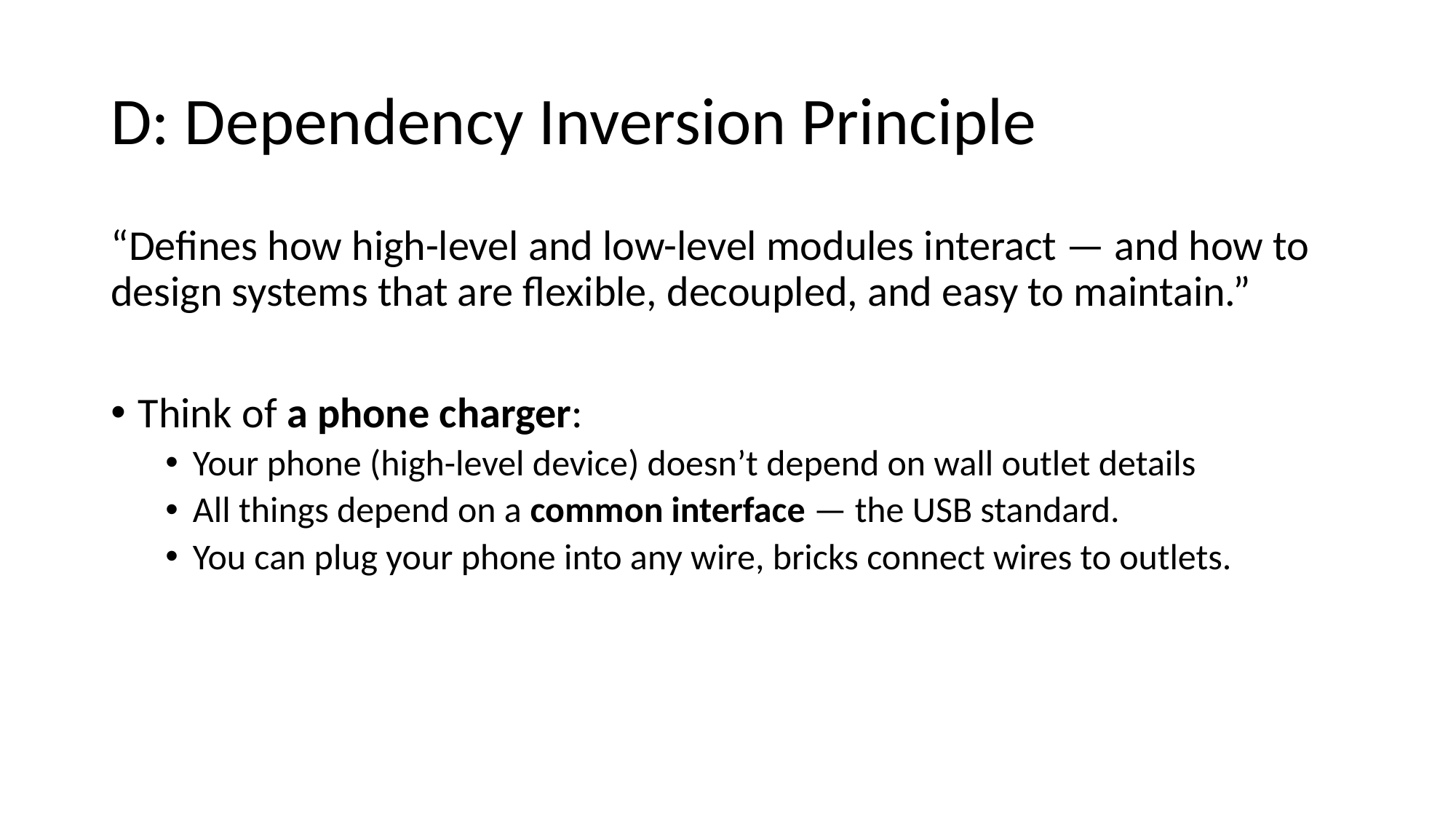

# D: Dependency Inversion Principle
“Defines how high-level and low-level modules interact — and how to design systems that are flexible, decoupled, and easy to maintain.”

Think of a phone charger:
Your phone (high-level device) doesn’t depend on wall outlet details
All things depend on a common interface — the USB standard.
You can plug your phone into any wire, bricks connect wires to outlets.